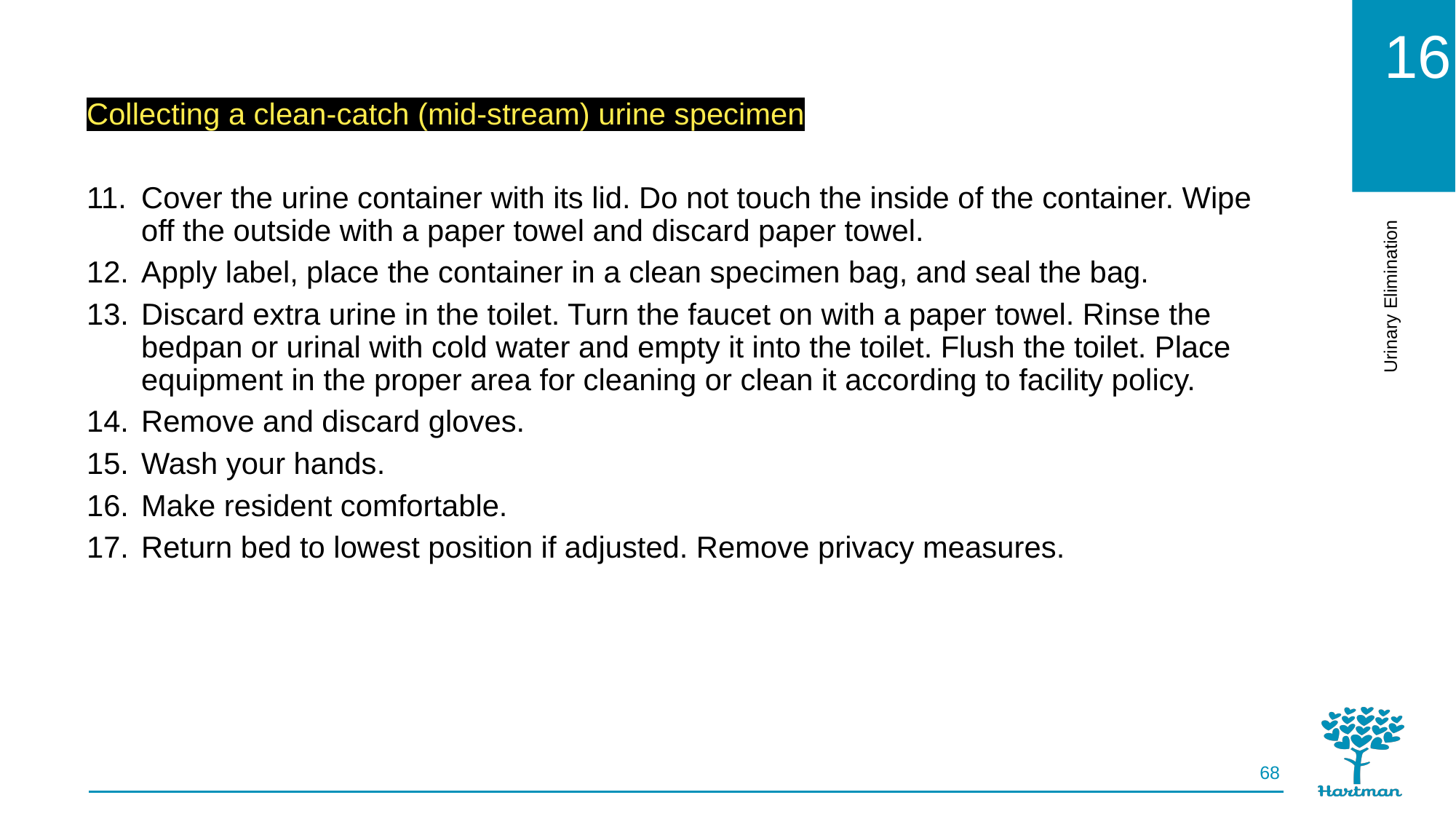

Collecting a clean-catch (mid-stream) urine specimen

Cover the urine container with its lid. Do not touch the inside of the container. Wipe off the outside with a paper towel and discard paper towel.
Apply label, place the container in a clean specimen bag, and seal the bag.
Discard extra urine in the toilet. Turn the faucet on with a paper towel. Rinse the bedpan or urinal with cold water and empty it into the toilet. Flush the toilet. Place equipment in the proper area for cleaning or clean it according to facility policy.
Remove and discard gloves.
Wash your hands.
Make resident comfortable.
Return bed to lowest position if adjusted. Remove privacy measures.

68